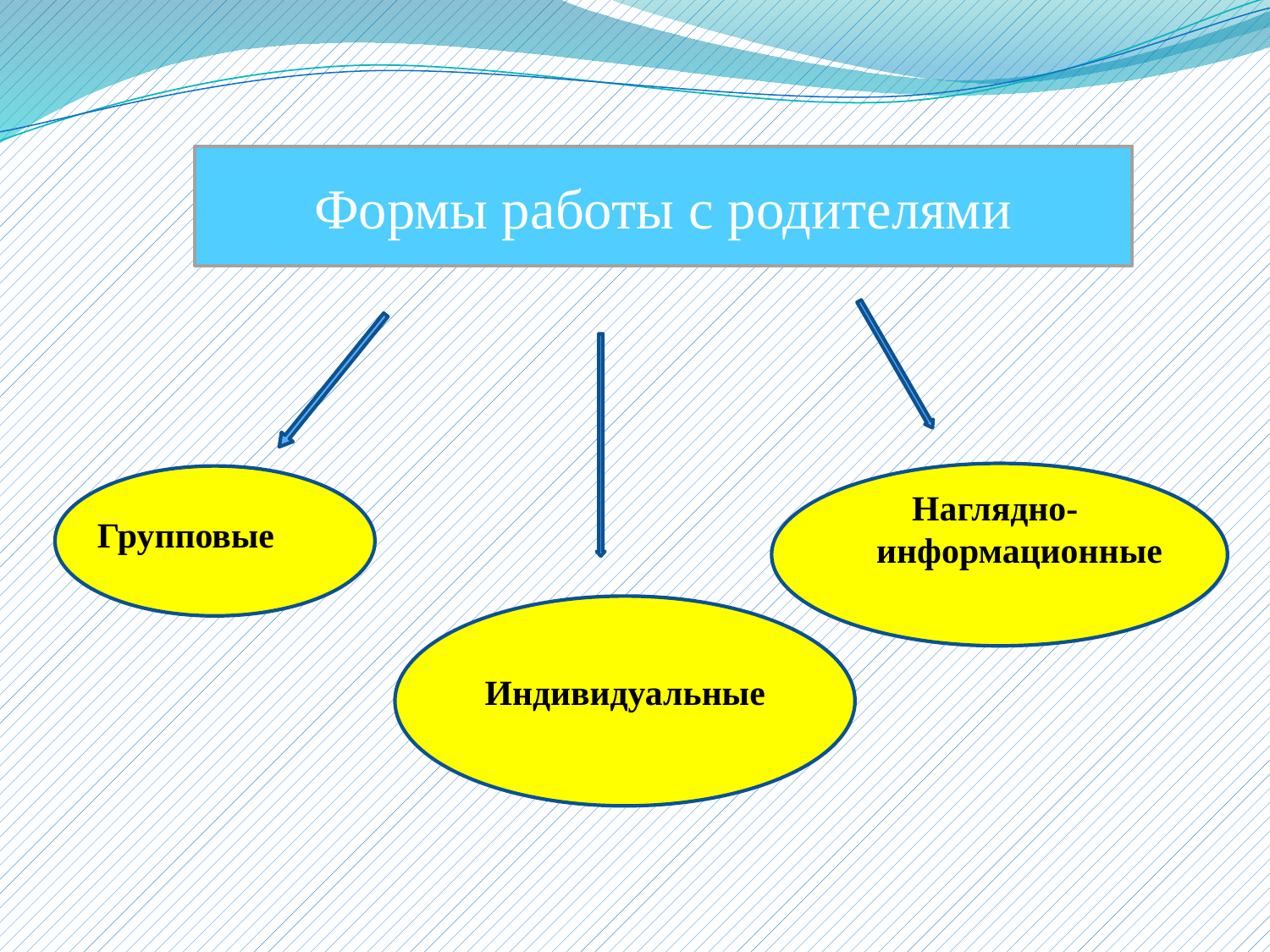

Формы работы с родителями

     Наглядно-           информационные
Групповые

Индивидуальные